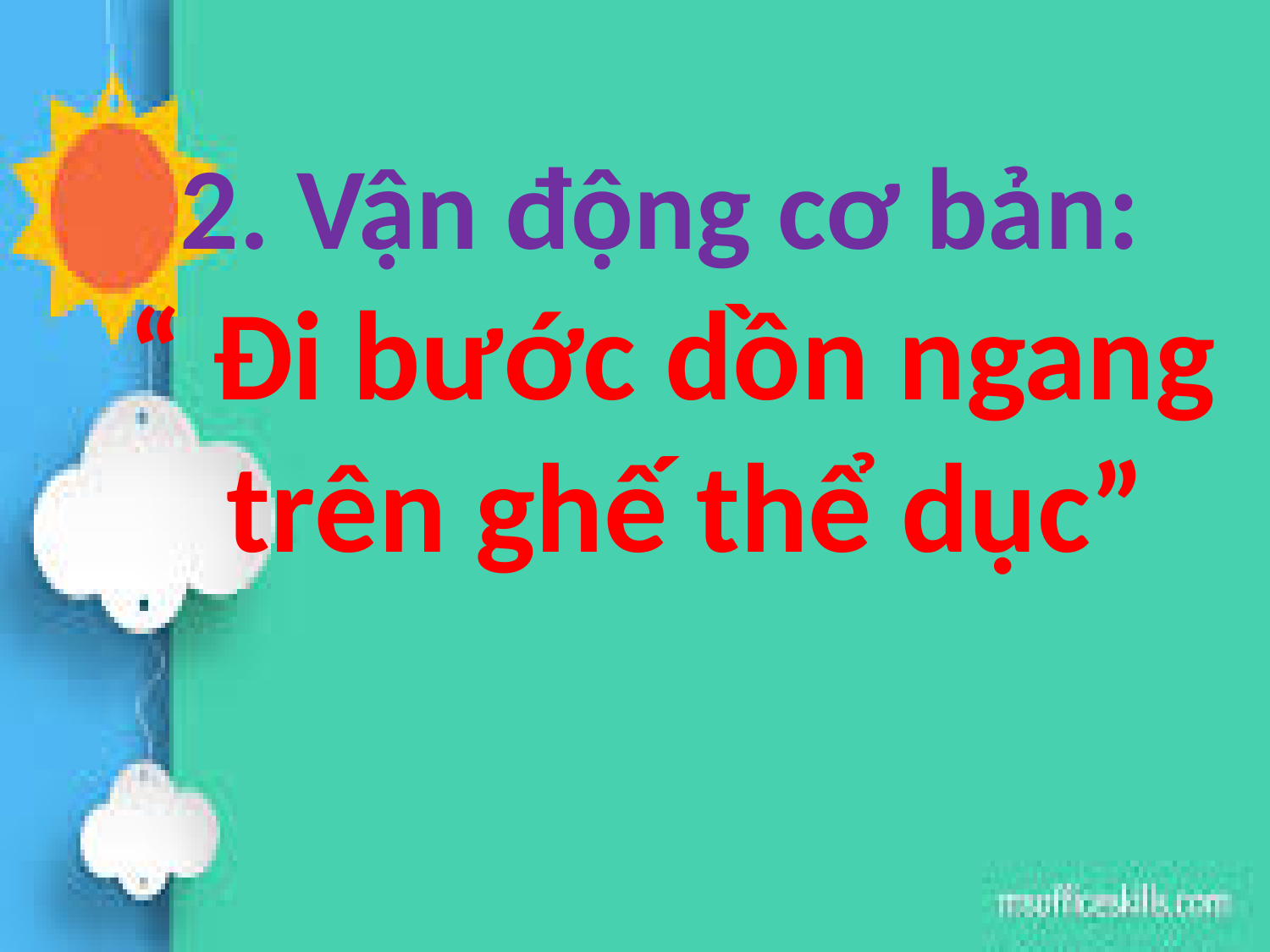

2. Vận động cơ bản:
“ Đi bước dồn ngang
 trên ghế thể dục”